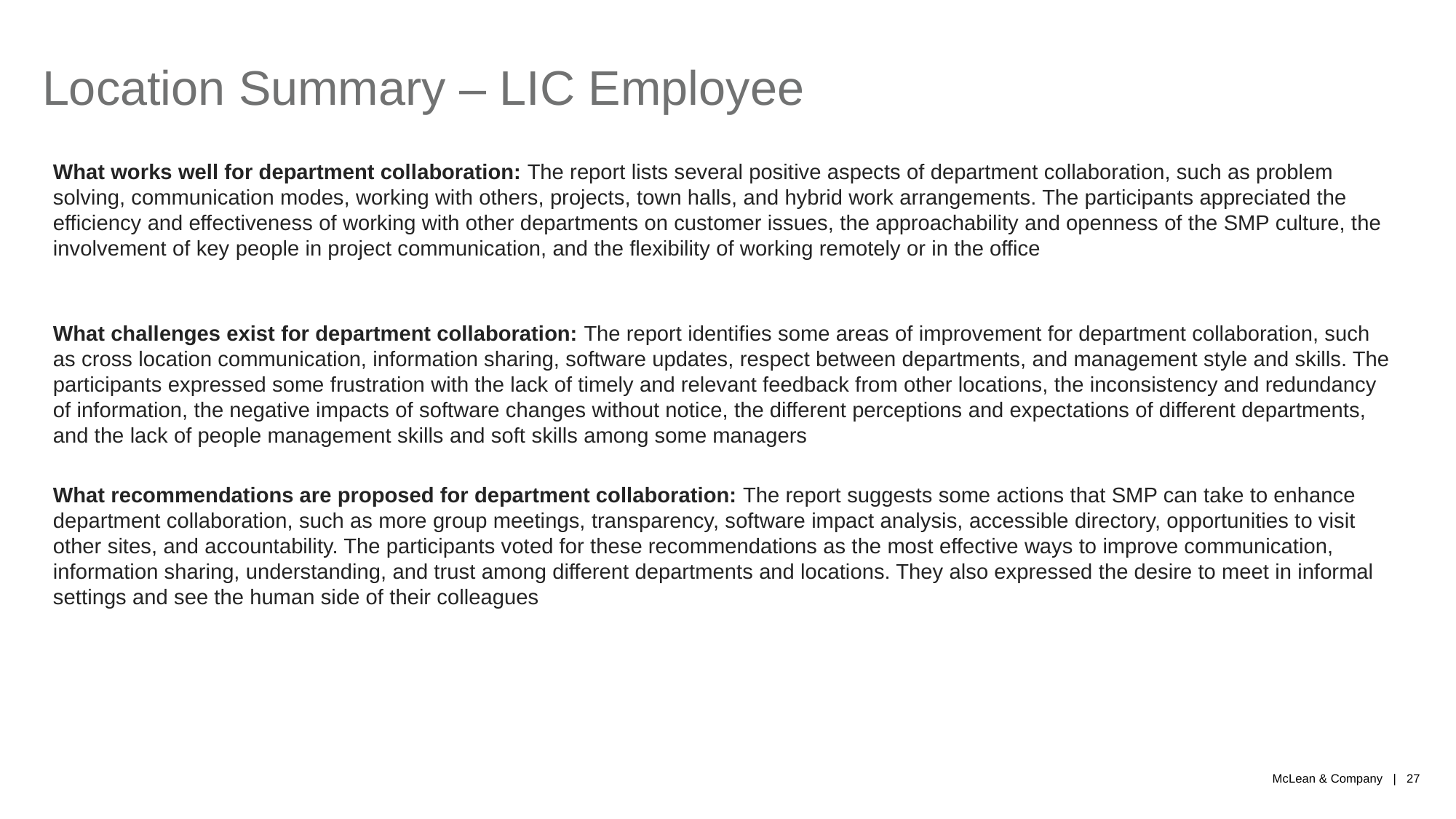

# Location Summary – LIC Employee
What works well for department collaboration: The report lists several positive aspects of department collaboration, such as problem solving, communication modes, working with others, projects, town halls, and hybrid work arrangements. The participants appreciated the efficiency and effectiveness of working with other departments on customer issues, the approachability and openness of the SMP culture, the involvement of key people in project communication, and the flexibility of working remotely or in the office
What challenges exist for department collaboration: The report identifies some areas of improvement for department collaboration, such as cross location communication, information sharing, software updates, respect between departments, and management style and skills. The participants expressed some frustration with the lack of timely and relevant feedback from other locations, the inconsistency and redundancy of information, the negative impacts of software changes without notice, the different perceptions and expectations of different departments, and the lack of people management skills and soft skills among some managers
What recommendations are proposed for department collaboration: The report suggests some actions that SMP can take to enhance department collaboration, such as more group meetings, transparency, software impact analysis, accessible directory, opportunities to visit other sites, and accountability. The participants voted for these recommendations as the most effective ways to improve communication, information sharing, understanding, and trust among different departments and locations. They also expressed the desire to meet in informal settings and see the human side of their colleagues